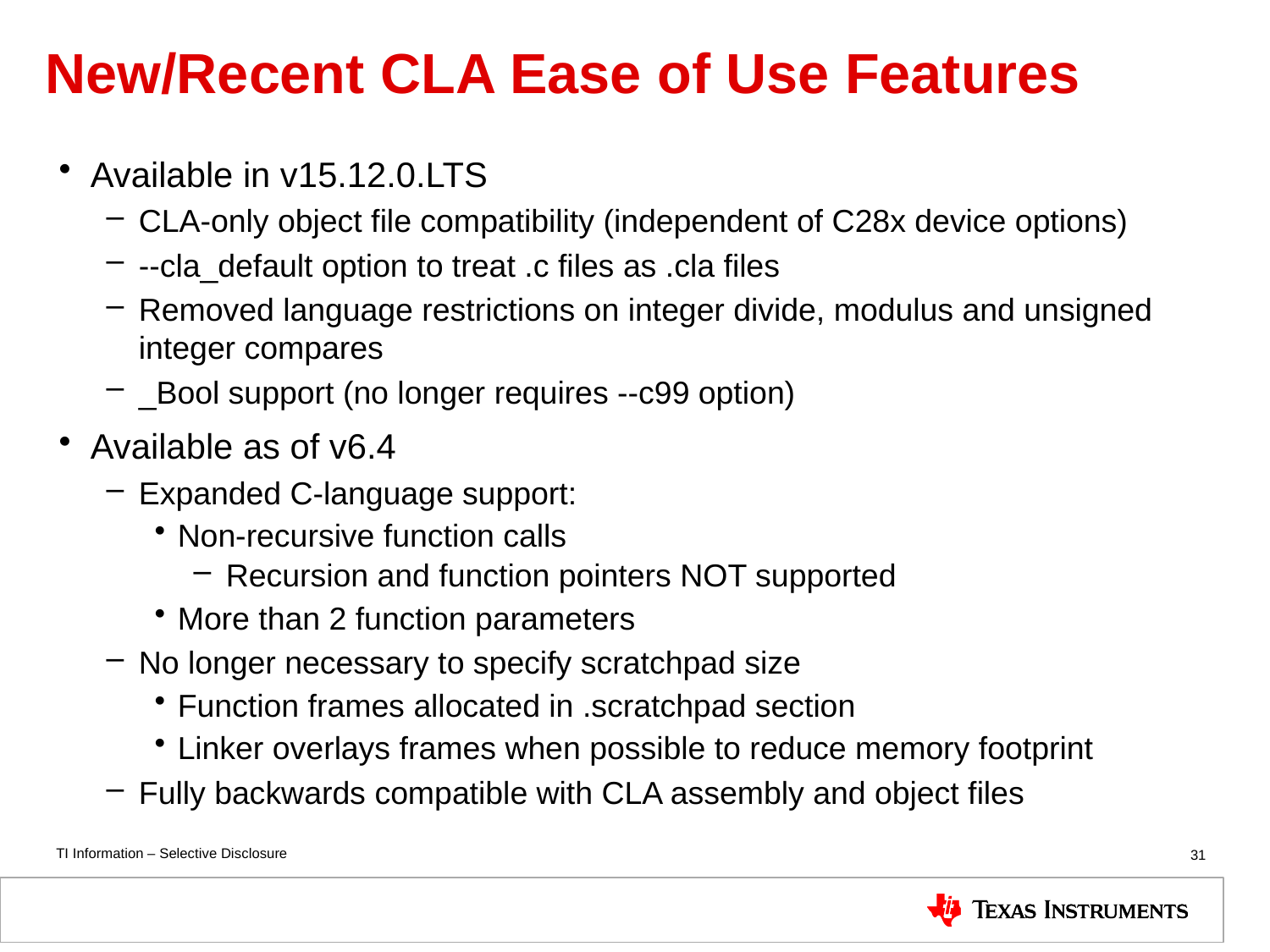

# New/Recent CLA Ease of Use Features
Available in v15.12.0.LTS
CLA-only object file compatibility (independent of C28x device options)
--cla_default option to treat .c files as .cla files
Removed language restrictions on integer divide, modulus and unsigned integer compares
_Bool support (no longer requires --c99 option)
Available as of v6.4
Expanded C-language support:
Non-recursive function calls
Recursion and function pointers NOT supported
More than 2 function parameters
No longer necessary to specify scratchpad size
Function frames allocated in .scratchpad section
Linker overlays frames when possible to reduce memory footprint
Fully backwards compatible with CLA assembly and object files

31